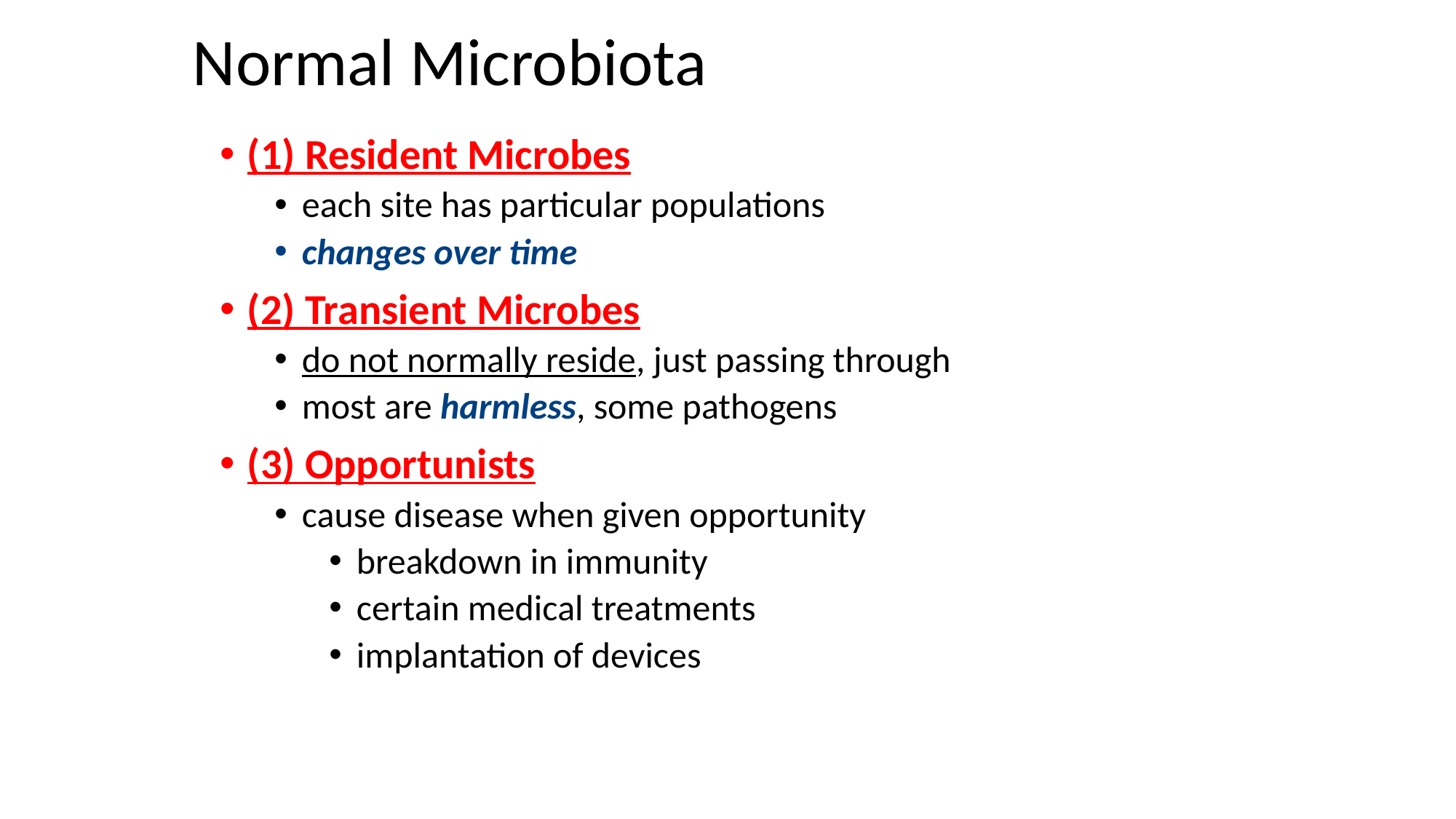

Normal Microbiota
(1) Resident Microbes
each site has particular populations
changes over time
(2) Transient Microbes
do not normally reside, just passing through
most are harmless, some pathogens
(3) Opportunists
cause disease when given opportunity
breakdown in immunity
certain medical treatments
implantation of devices